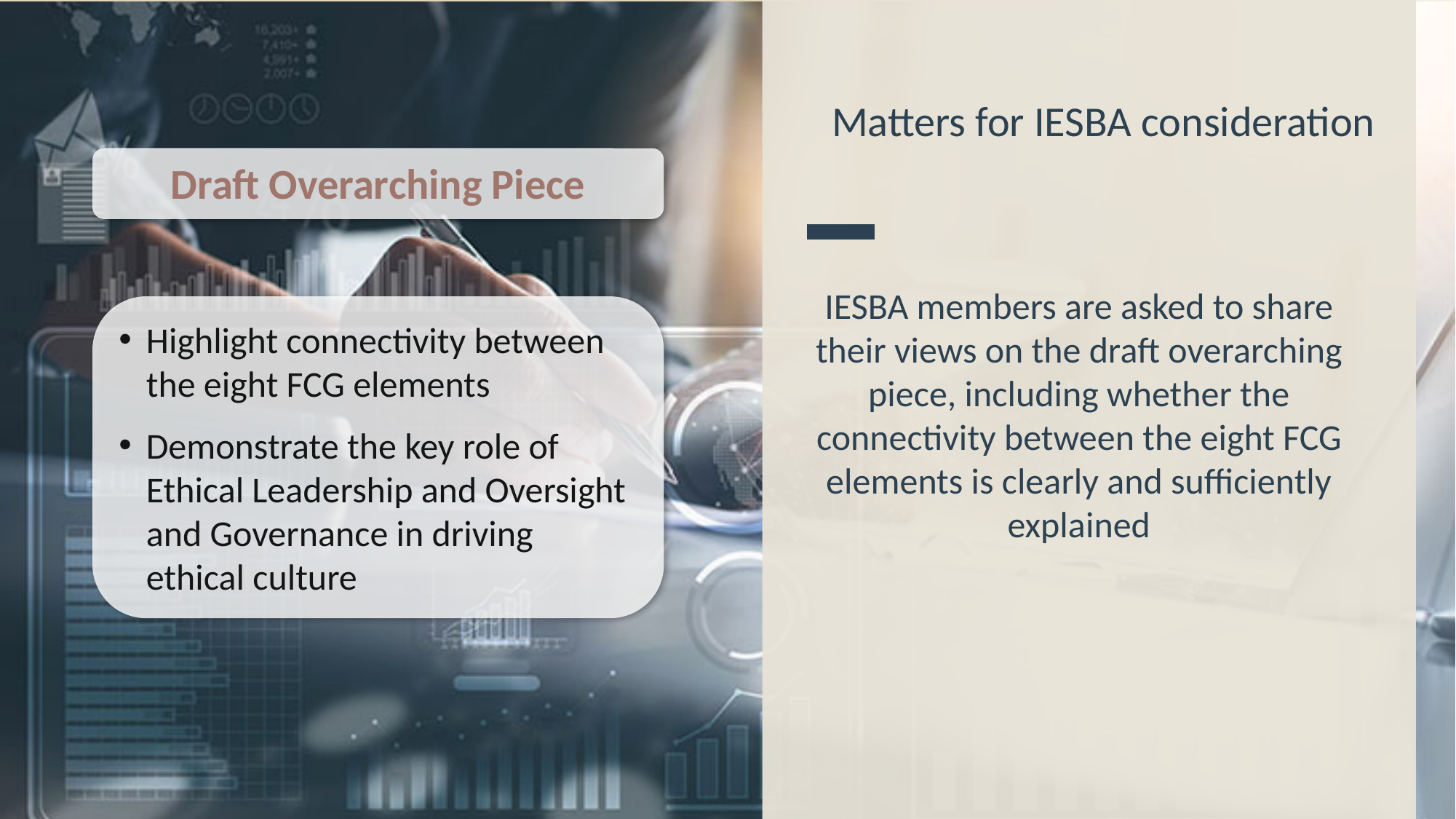

# Matters for IESBA consideration
Draft Overarching Piece

IESBA members are asked to share their views on the draft overarching piece, including whether the connectivity between the eight FCG elements is clearly and sufficiently explained
Highlight connectivity between the eight FCG elements
Demonstrate the key role of Ethical Leadership and Oversight and Governance in driving ethical culture
9